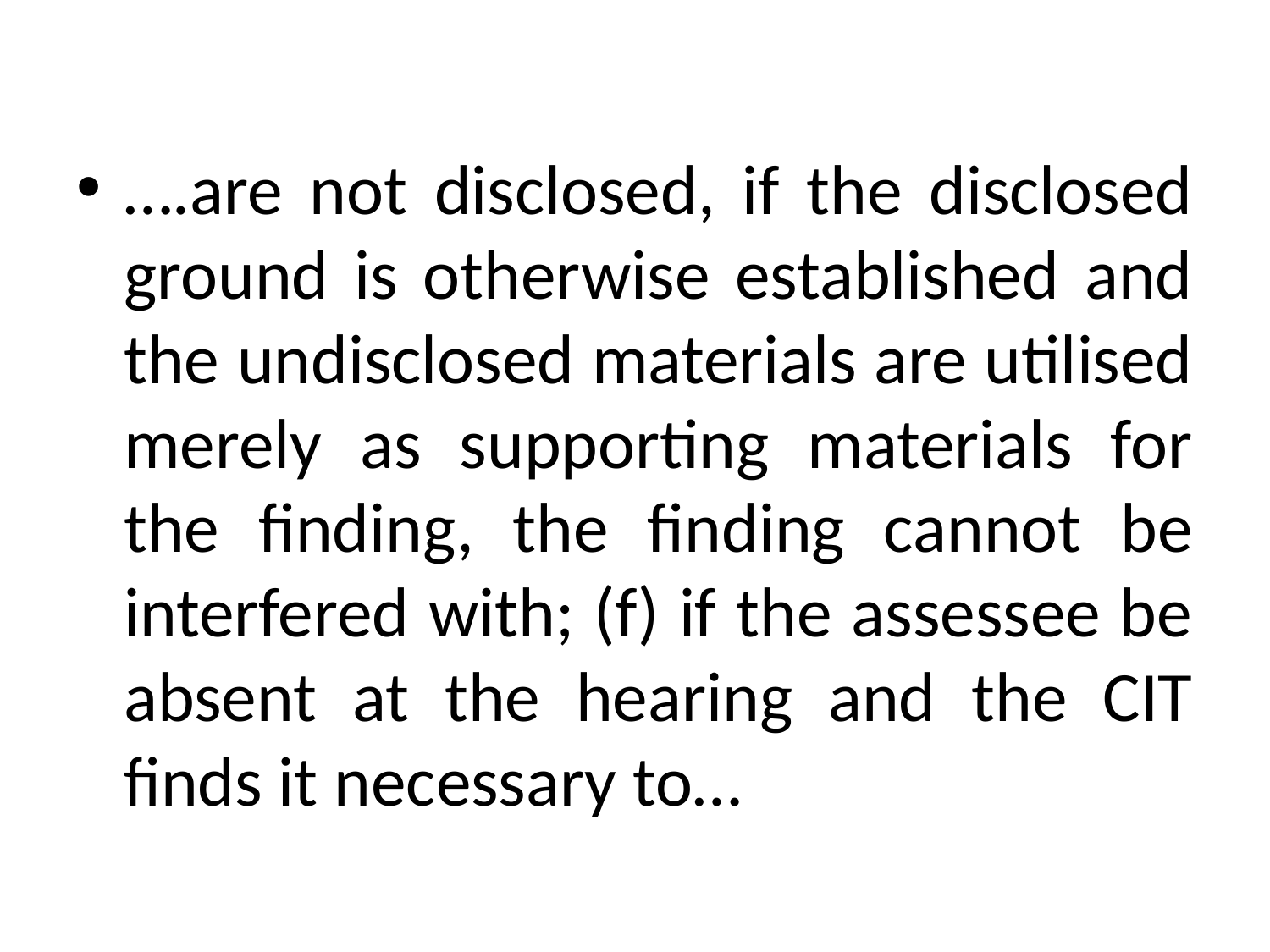

#
….are not disclosed, if the disclosed ground is otherwise established and the undisclosed materials are utilised merely as supporting materials for the finding, the finding cannot be interfered with; (f) if the assessee be absent at the hearing and the CIT finds it necessary to…